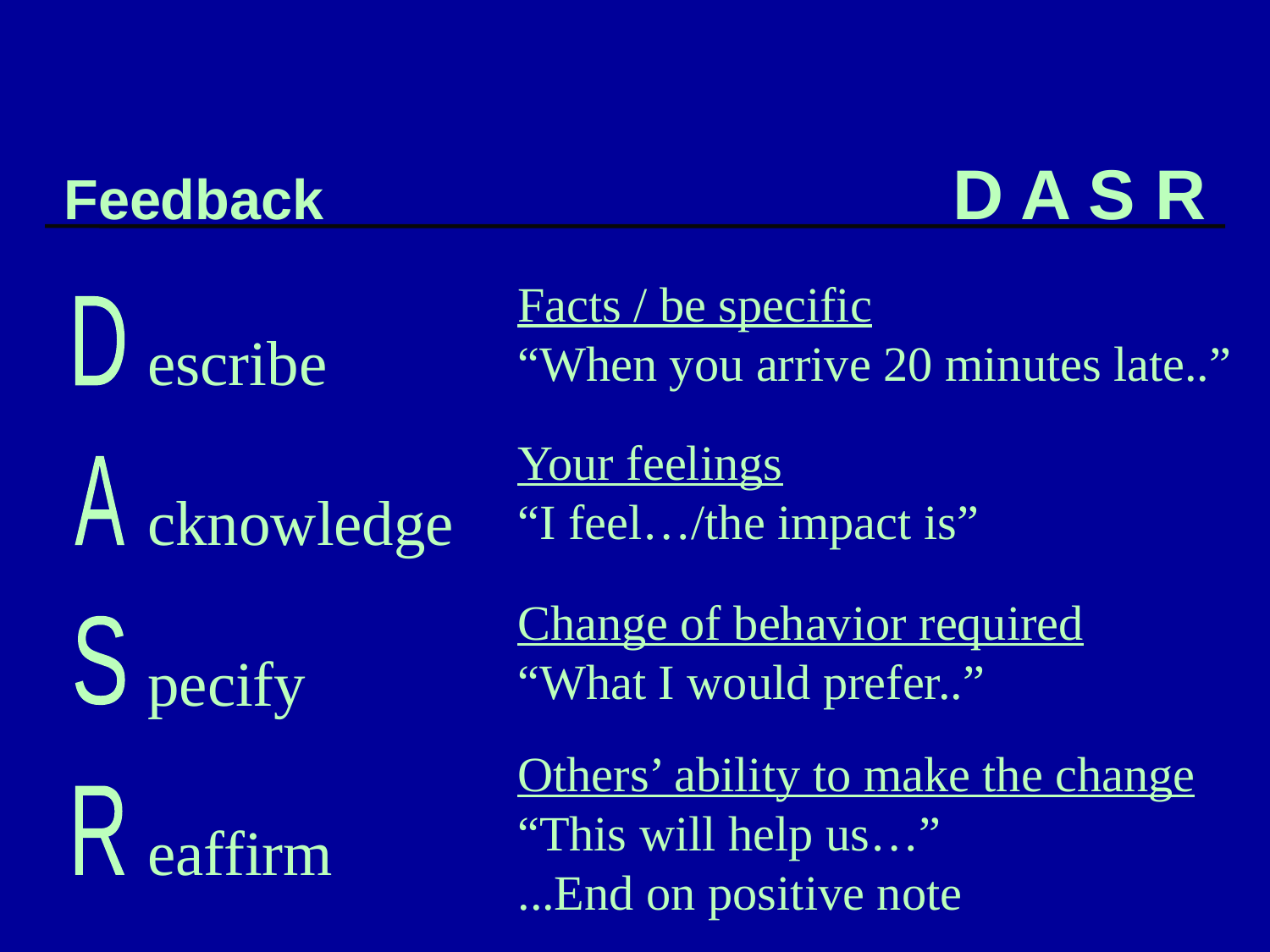

Feedback					D A S R

Facts / be specific
“When you arrive 20 minutes late..”
D
escribe
Your feelings
“I feel…/the impact is”
A
cknowledge
Change of behavior required
“What I would prefer..”
S
pecify
Others’ ability to make the change
“This will help us…”
...End on positive note
R
eaffirm